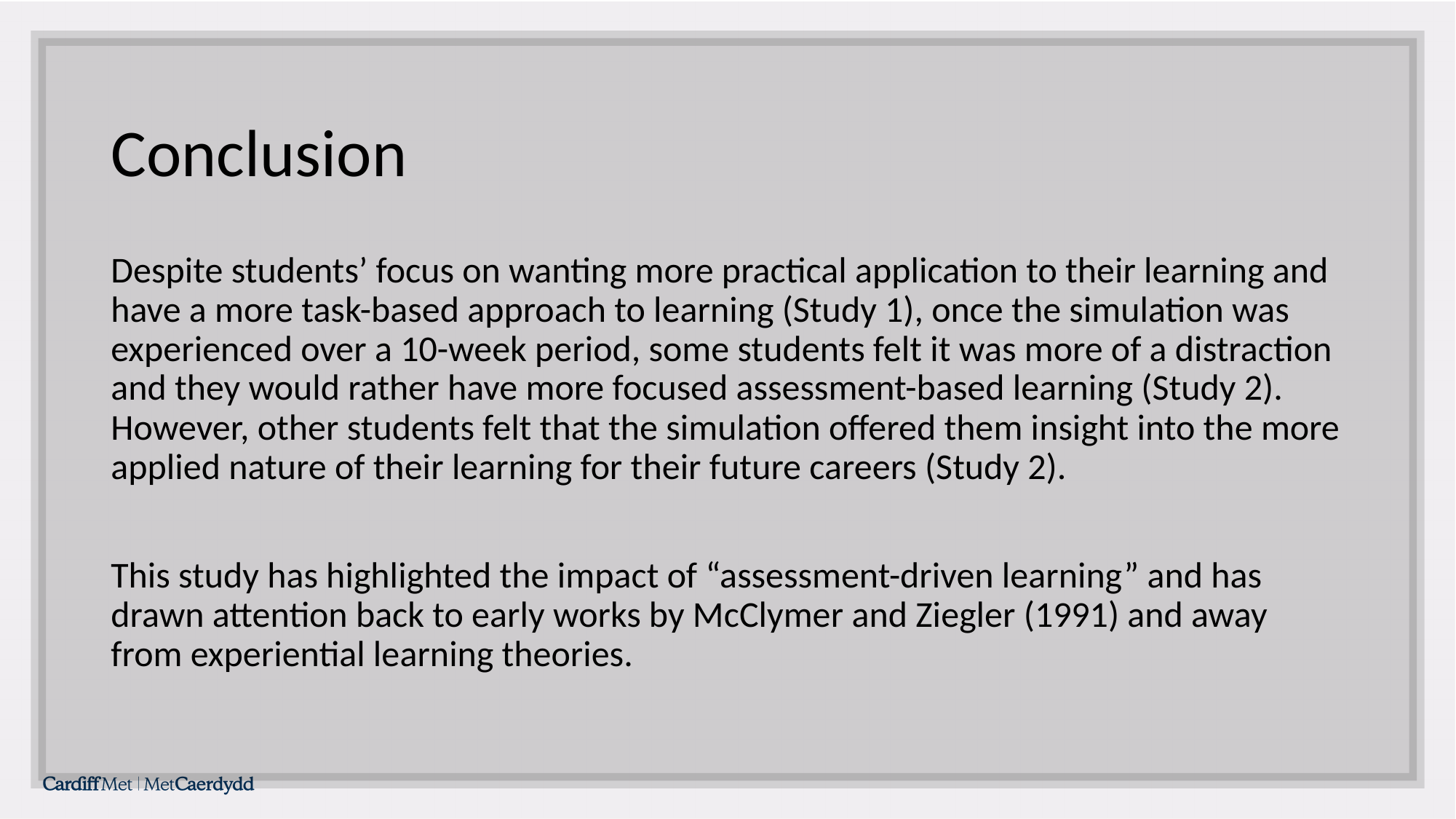

# Conclusion
Despite students’ focus on wanting more practical application to their learning and have a more task-based approach to learning (Study 1), once the simulation was experienced over a 10-week period, some students felt it was more of a distraction and they would rather have more focused assessment-based learning (Study 2). However, other students felt that the simulation offered them insight into the more applied nature of their learning for their future careers (Study 2).

This study has highlighted the impact of “assessment-driven learning” and has drawn attention back to early works by McClymer and Ziegler (1991) and away from experiential learning theories.